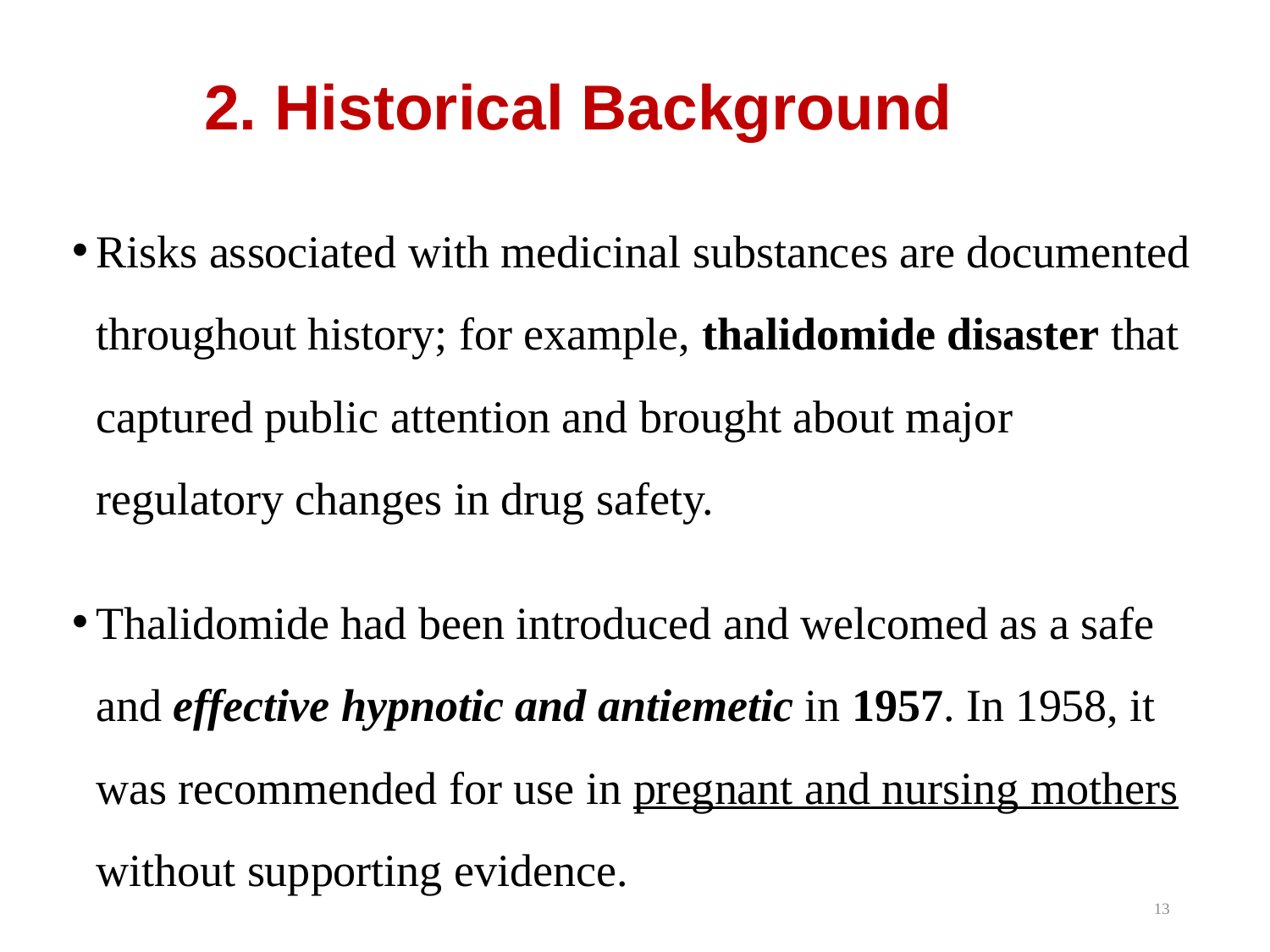

# 2. Historical Background
Risks associated with medicinal substances are documented throughout history; for example, thalidomide disaster that captured public attention and brought about major regulatory changes in drug safety.
Thalidomide had been introduced and welcomed as a safe and effective hypnotic and antiemetic in 1957. In 1958, it was recommended for use in pregnant and nursing mothers without supporting evidence.

13